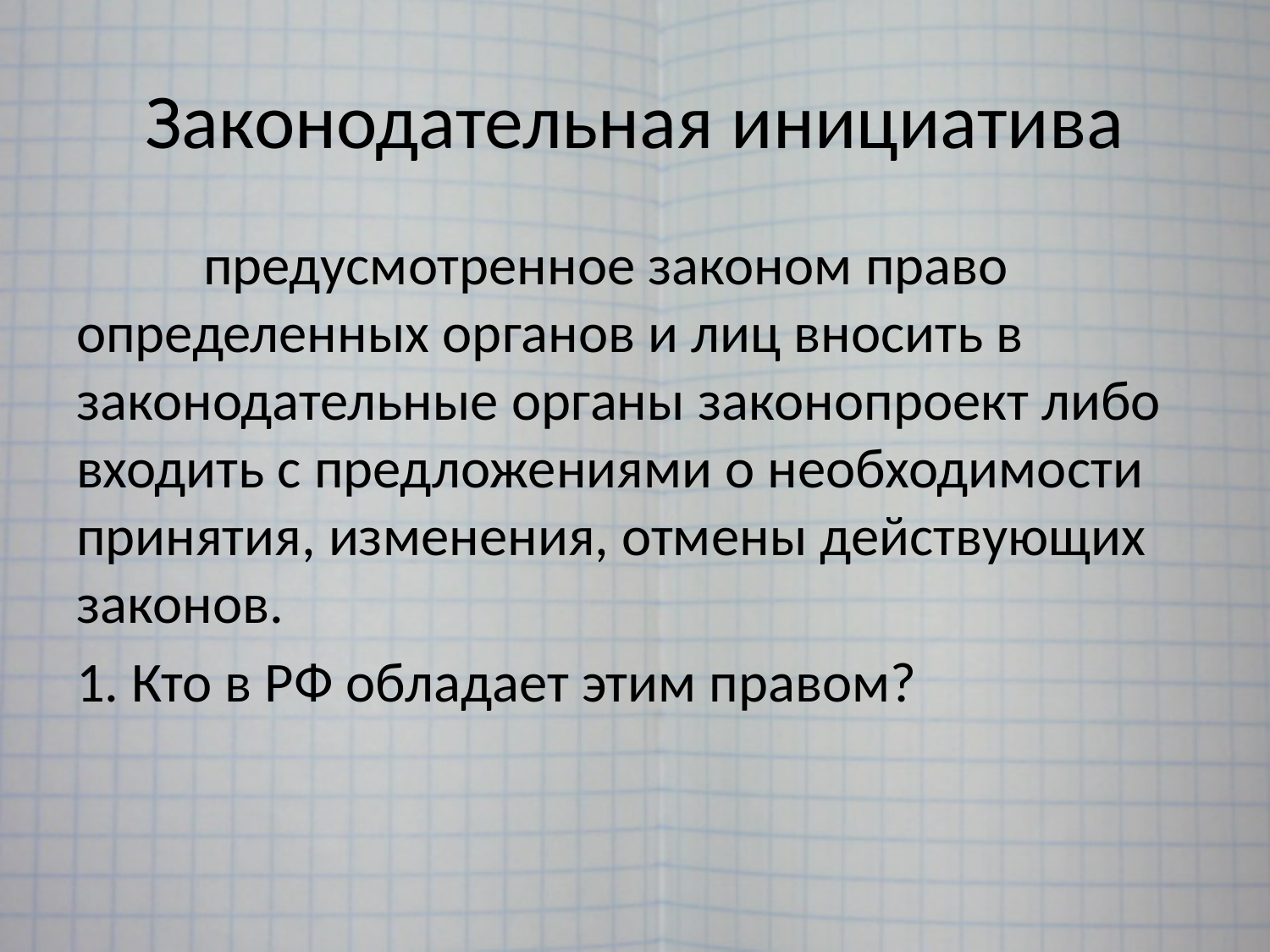

# Законодательная инициатива
	предусмотренное законом право определенных органов и лиц вносить в законодательные органы законопроект либо входить с предложениями о необходимости принятия, изменения, отмены действующих законов.
1. Кто в РФ обладает этим правом?